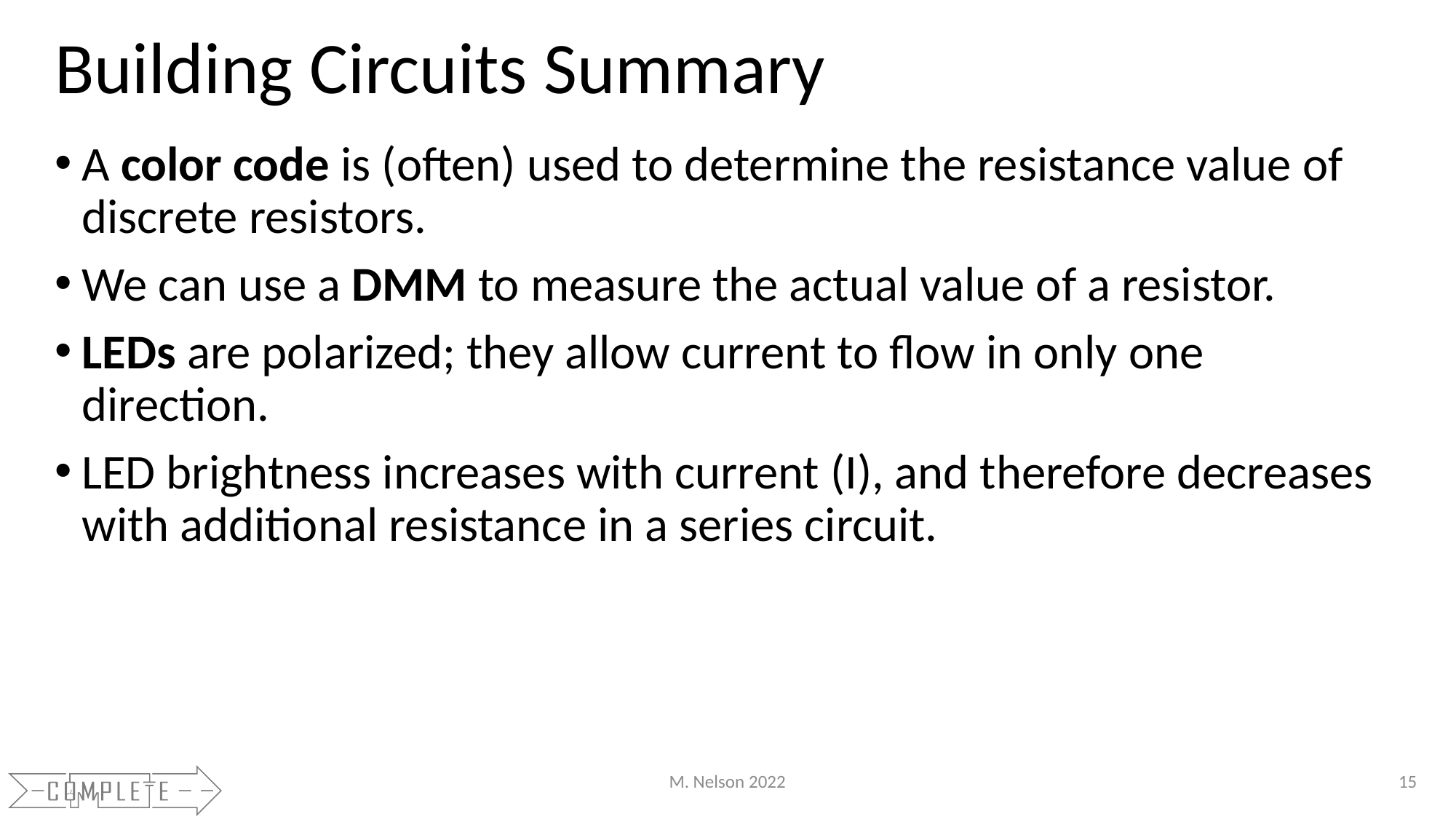

# Building Circuits Summary
A color code is (often) used to determine the resistance value of discrete resistors.
We can use a DMM to measure the actual value of a resistor.
LEDs are polarized; they allow current to flow in only one direction.
LED brightness increases with current (I), and therefore decreases with additional resistance in a series circuit.

M. Nelson 2022
15